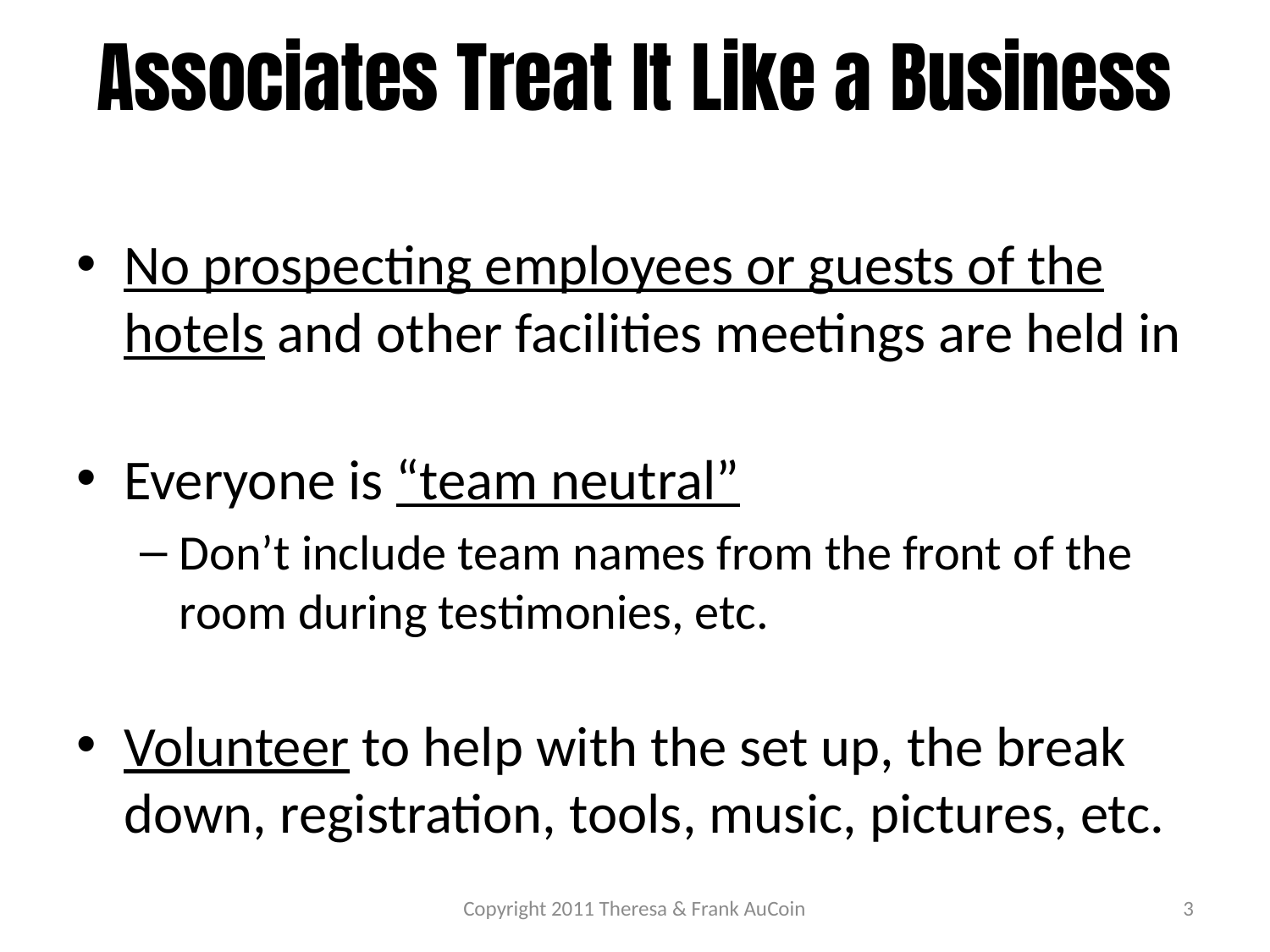

# Associates Treat It Like a Business
No prospecting employees or guests of the hotels and other facilities meetings are held in
Everyone is “team neutral”
Don’t include team names from the front of the room during testimonies, etc.
Volunteer to help with the set up, the break down, registration, tools, music, pictures, etc.
Copyright 2011 Theresa & Frank AuCoin
3